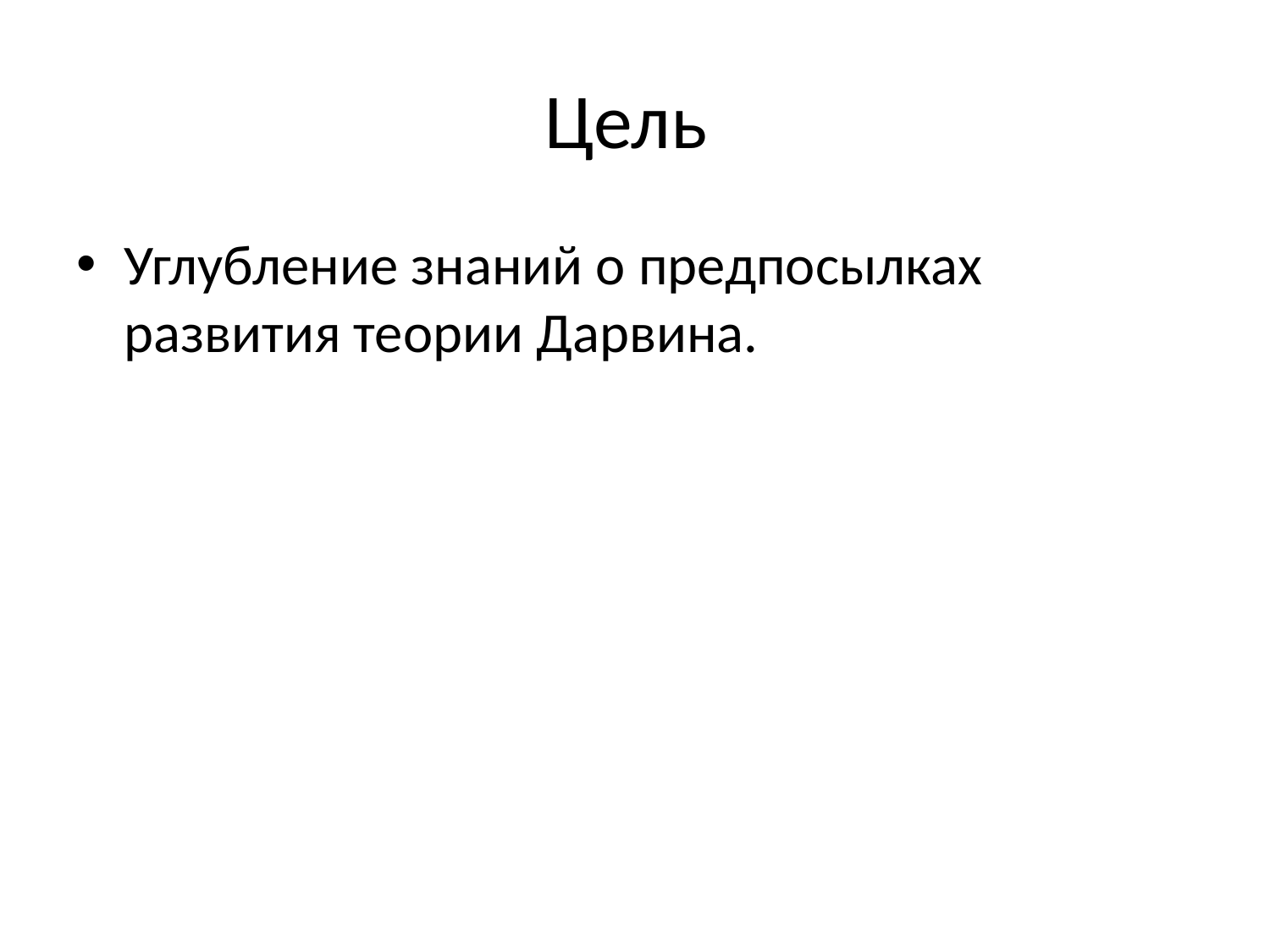

# Цель
Углубление знаний о предпосылках развития теории Дарвина.